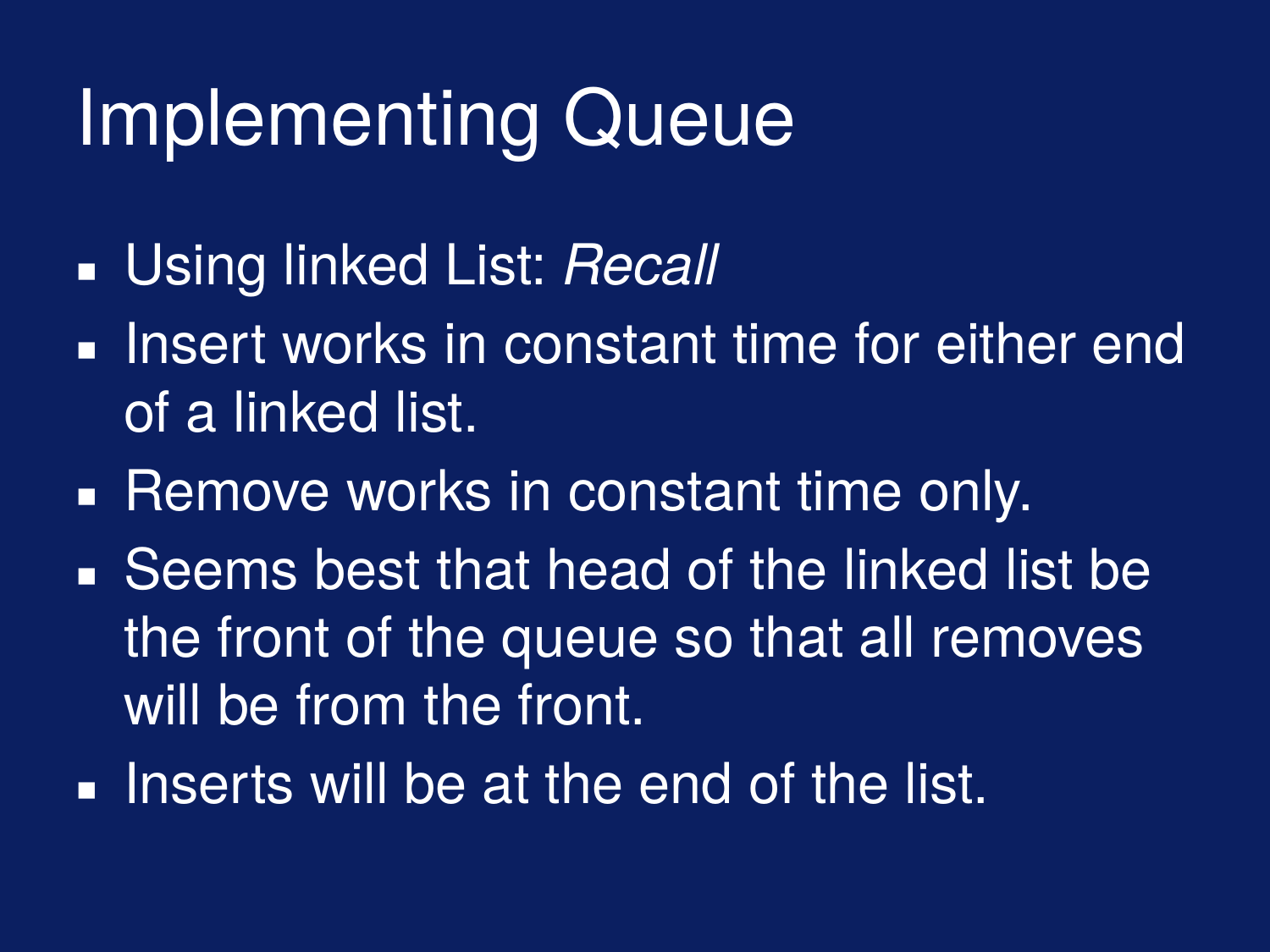

# Implementing Queue
Using linked List: Recall
Insert works in constant time for either end of a linked list.
Remove works in constant time only.
Seems best that head of the linked list be the front of the queue so that all removes will be from the front.
Inserts will be at the end of the list.